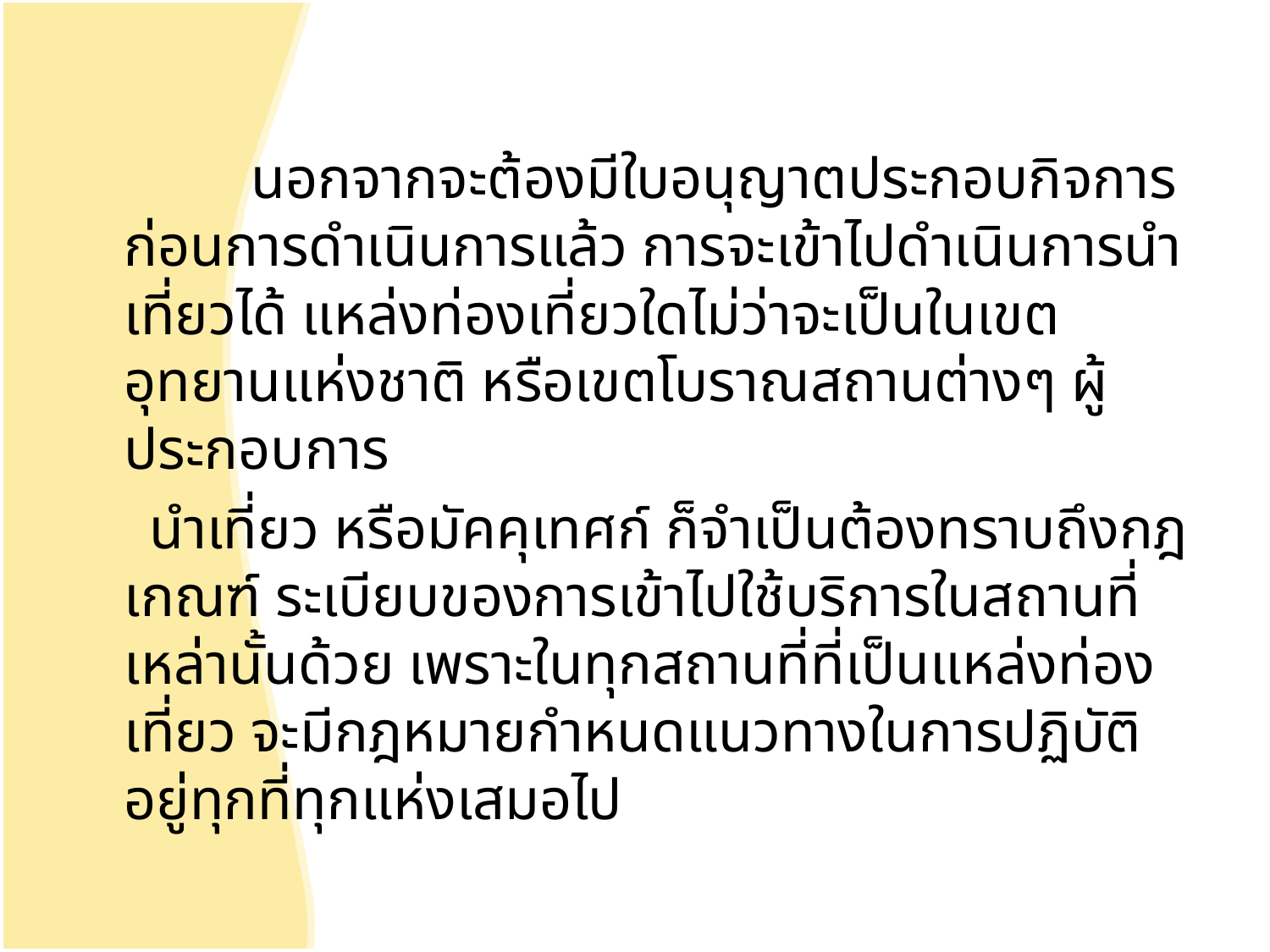

นอกจากจะต้องมีใบอนุญาตประกอบกิจการก่อนการดำเนินการแล้ว การจะเข้าไปดำเนินการนำเที่ยวได้ แหล่งท่องเที่ยวใดไม่ว่าจะเป็นในเขตอุทยานแห่งชาติ หรือเขตโบราณสถานต่างๆ ผู้ประกอบการ
     นำเที่ยว หรือมัคคุเทศก์ ก็จำเป็นต้องทราบถึงกฎเกณฑ์ ระเบียบของการเข้าไปใช้บริการในสถานที่เหล่านั้นด้วย เพราะในทุกสถานที่ที่เป็นแหล่งท่องเที่ยว จะมีกฎหมายกำหนดแนวทางในการปฏิบัติ อยู่ทุกที่ทุกแห่งเสมอไป